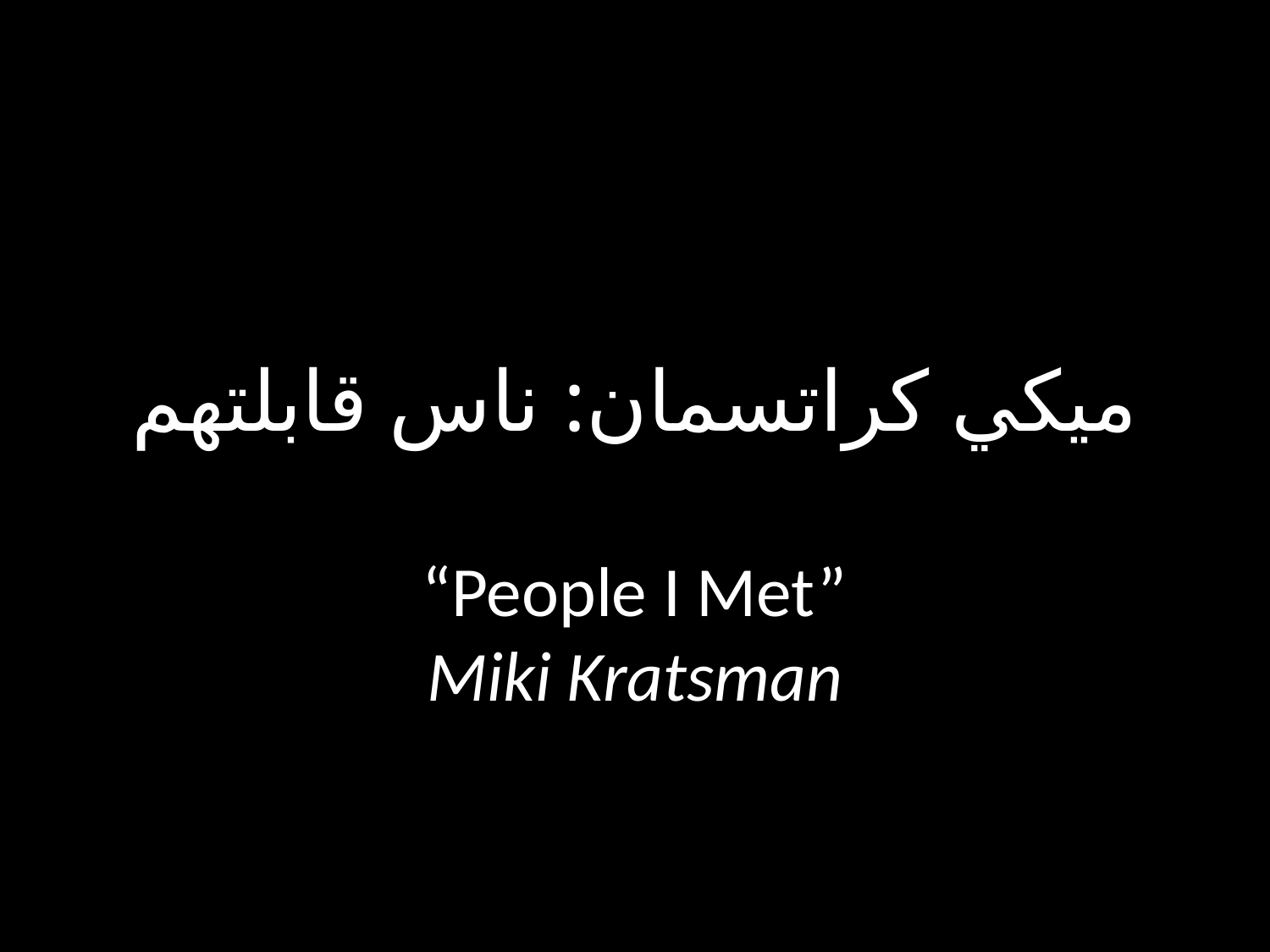

# ميكي كراتسمان: ناس قابلتهم
“People I Met”
Miki Kratsman